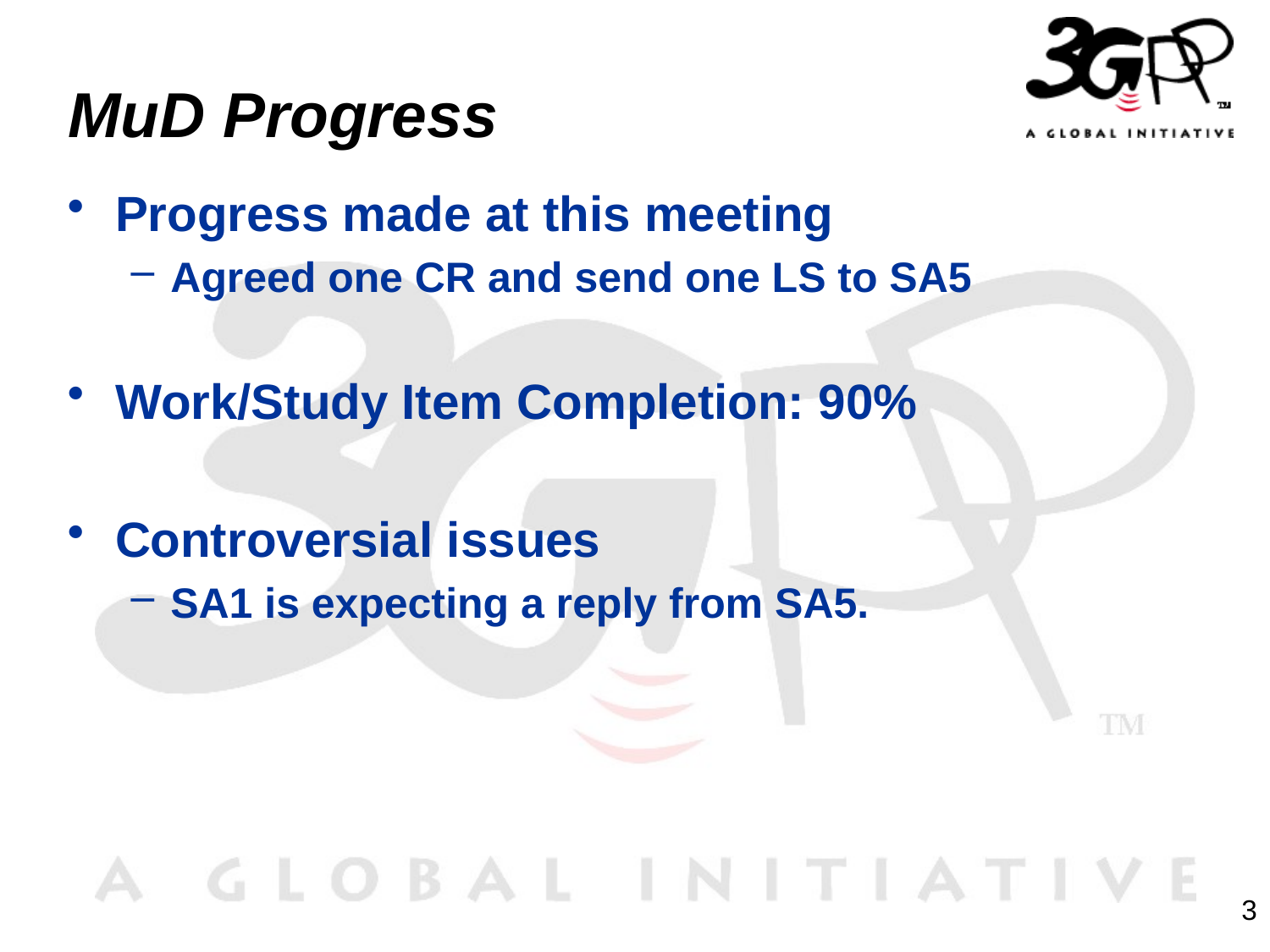

# MuD Progress
Progress made at this meeting
Agreed one CR and send one LS to SA5

Work/Study Item Completion: 90%

Controversial issues
SA1 is expecting a reply from SA5.
3